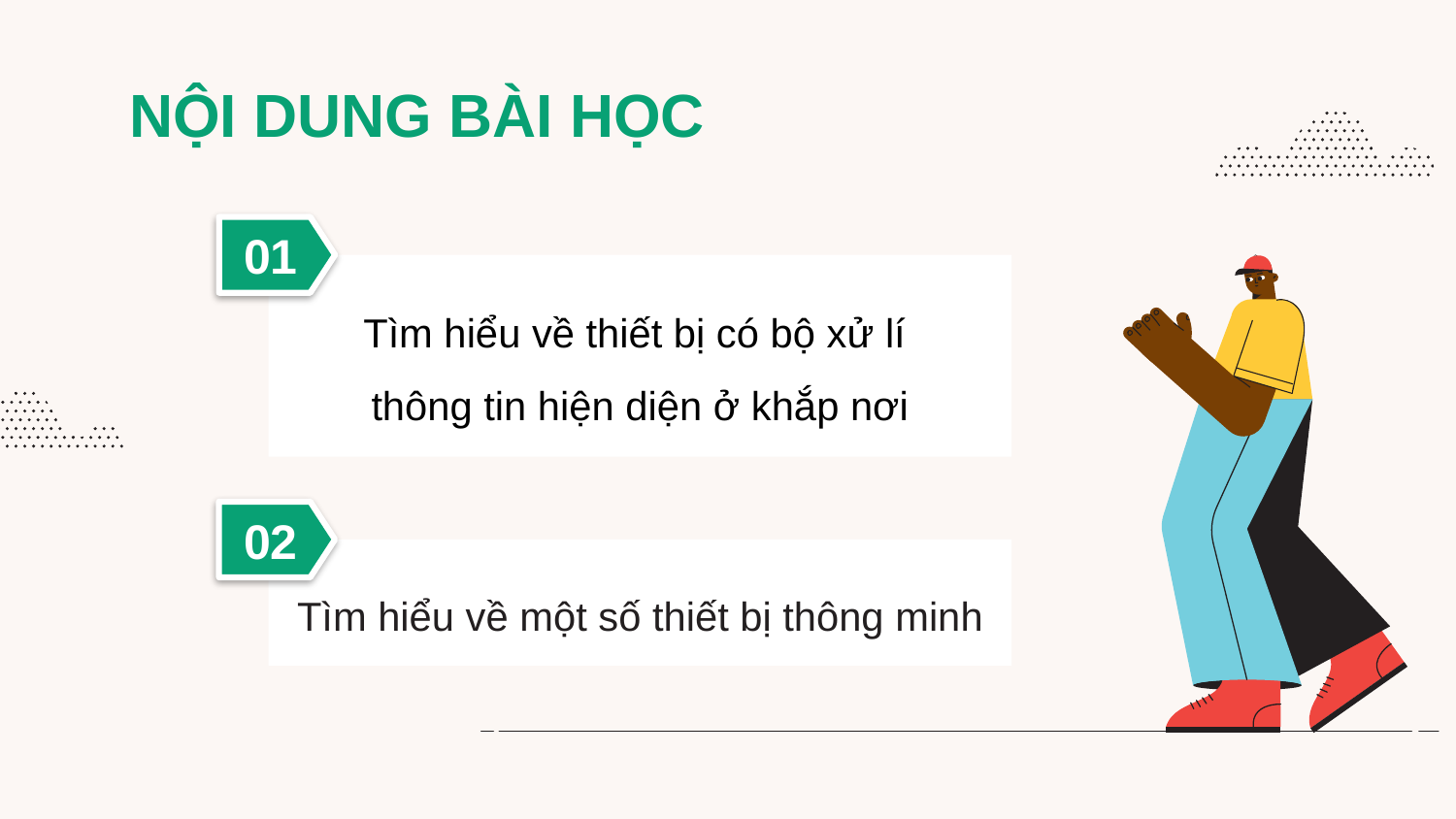

# NỘI DUNG BÀI HỌC

01
Tìm hiểu về thiết bị có bộ xử lí
thông tin hiện diện ở khắp nơi

02
Tìm hiểu về một số thiết bị thông minh